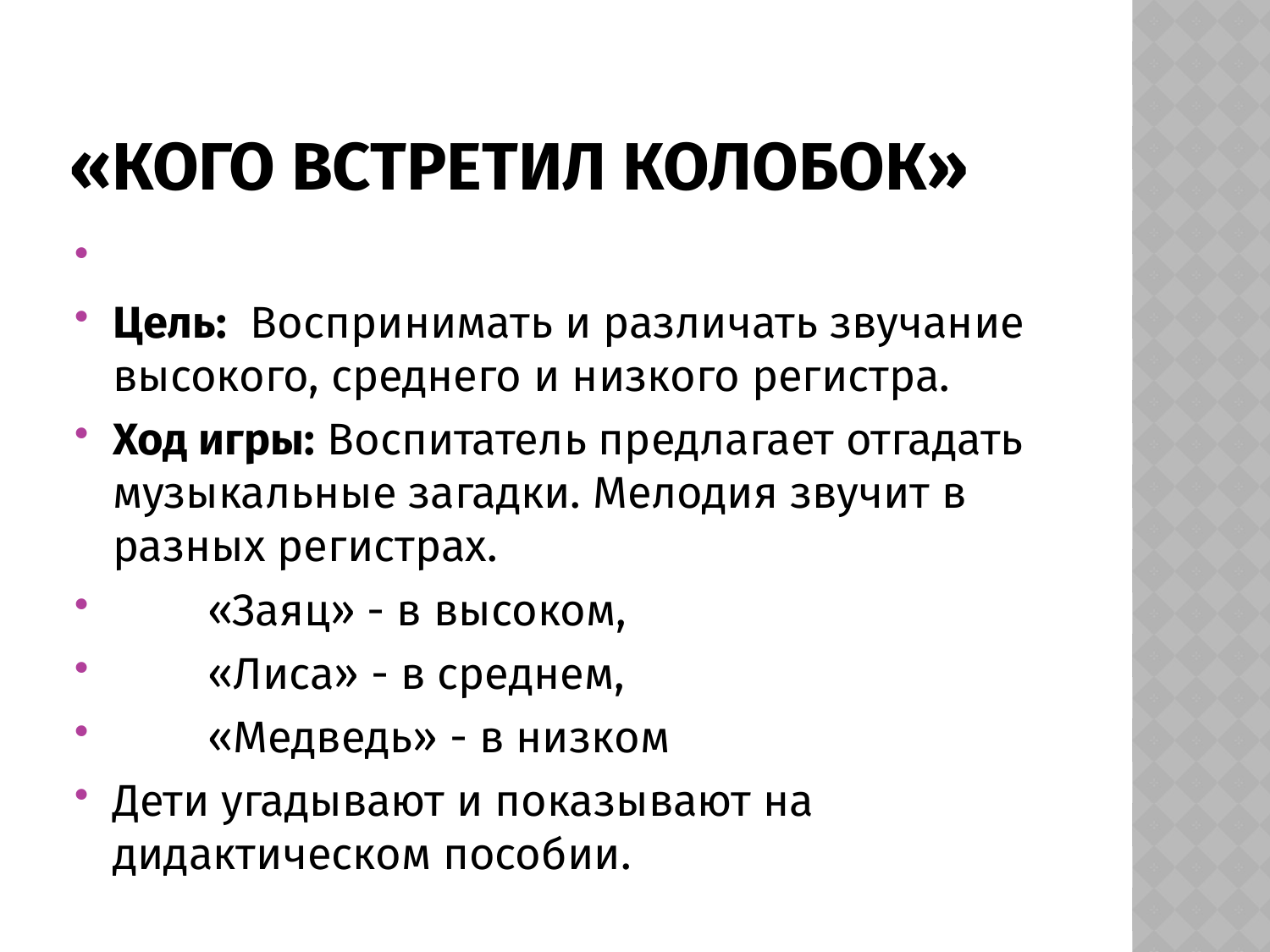

# «Кого встретил колобок»

Цель:  Воспринимать и различать звучание высокого, среднего и низкого регистра.
Ход игры: Воспитатель предлагает отгадать музыкальные загадки. Мелодия звучит в разных регистрах.
        «Заяц» - в высоком,
        «Лиса» - в среднем,
        «Медведь» - в низком
Дети угадывают и показывают на дидактическом пособии.